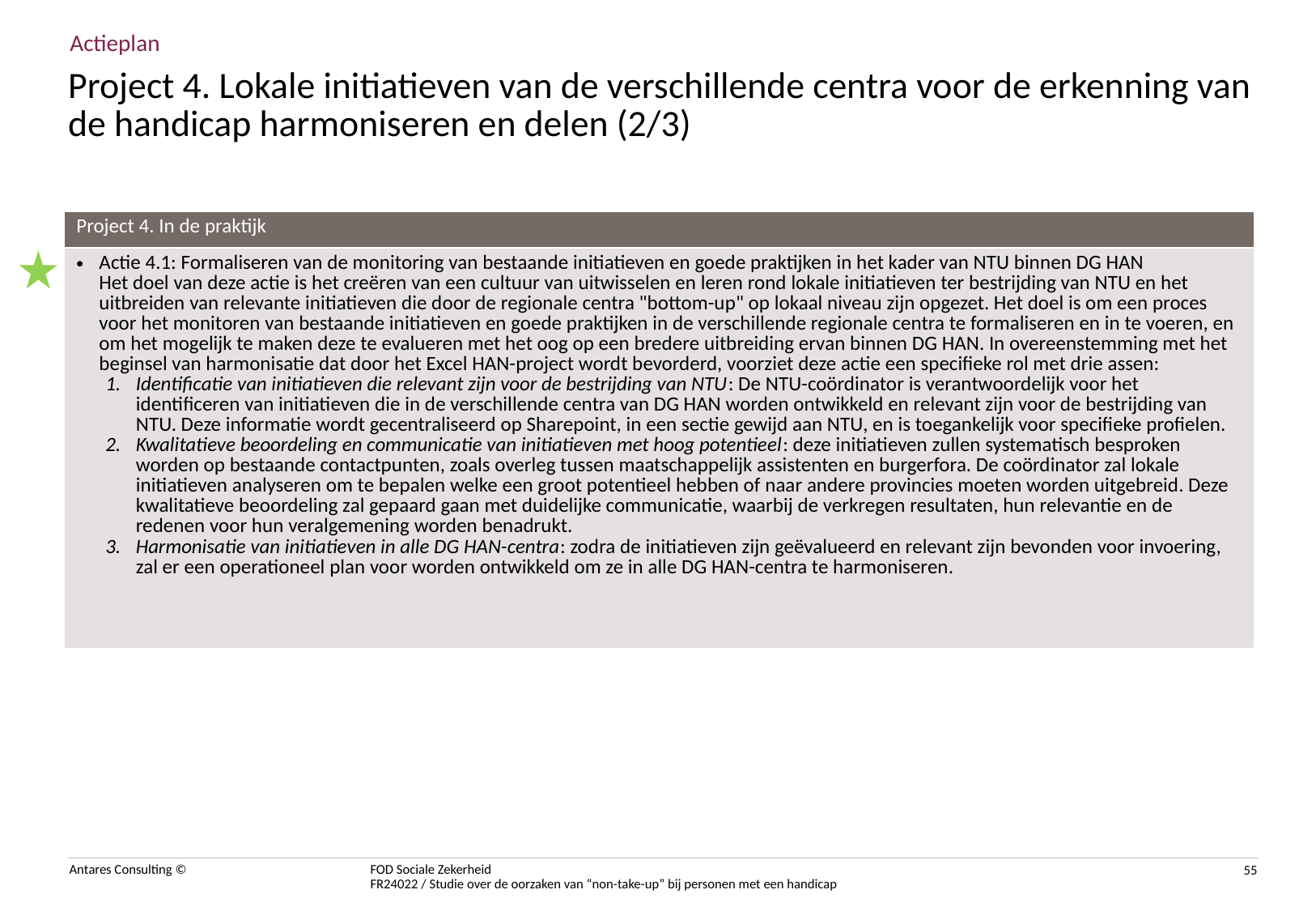

Actieplan
# Project 4. Lokale initiatieven van de verschillende centra voor de erkenning van de handicap harmoniseren en delen (2/3)
| Project 4. In de praktijk |
| --- |
| Actie 4.1: Formaliseren van de monitoring van bestaande initiatieven en goede praktijken in het kader van NTU binnen DG HAN Het doel van deze actie is het creëren van een cultuur van uitwisselen en leren rond lokale initiatieven ter bestrijding van NTU en het uitbreiden van relevante initiatieven die door de regionale centra "bottom-up" op lokaal niveau zijn opgezet. Het doel is om een proces voor het monitoren van bestaande initiatieven en goede praktijken in de verschillende regionale centra te formaliseren en in te voeren, en om het mogelijk te maken deze te evalueren met het oog op een bredere uitbreiding ervan binnen DG HAN. In overeenstemming met het beginsel van harmonisatie dat door het Excel HAN-project wordt bevorderd, voorziet deze actie een specifieke rol met drie assen: Identificatie van initiatieven die relevant zijn voor de bestrijding van NTU: De NTU-coördinator is verantwoordelijk voor het identificeren van initiatieven die in de verschillende centra van DG HAN worden ontwikkeld en relevant zijn voor de bestrijding van NTU. Deze informatie wordt gecentraliseerd op Sharepoint, in een sectie gewijd aan NTU, en is toegankelijk voor specifieke profielen. Kwalitatieve beoordeling en communicatie van initiatieven met hoog potentieel: deze initiatieven zullen systematisch besproken worden op bestaande contactpunten, zoals overleg tussen maatschappelijk assistenten en burgerfora. De coördinator zal lokale initiatieven analyseren om te bepalen welke een groot potentieel hebben of naar andere provincies moeten worden uitgebreid. Deze kwalitatieve beoordeling zal gepaard gaan met duidelijke communicatie, waarbij de verkregen resultaten, hun relevantie en de redenen voor hun veralgemening worden benadrukt. Harmonisatie van initiatieven in alle DG HAN-centra: zodra de initiatieven zijn geëvalueerd en relevant zijn bevonden voor invoering, zal er een operationeel plan voor worden ontwikkeld om ze in alle DG HAN-centra te harmoniseren. |